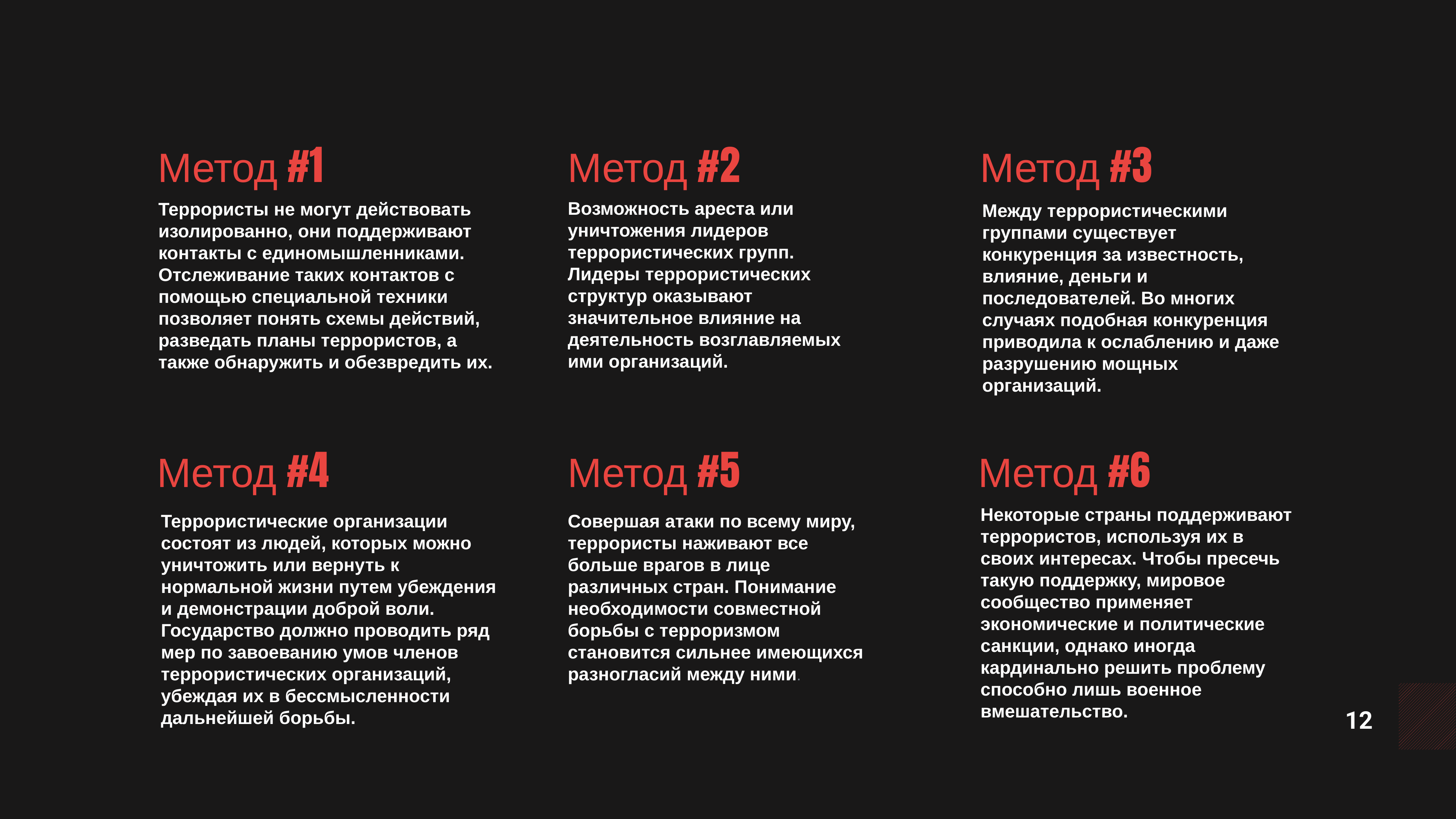

Метод #1

Метод #2

Метод #3

Возможность ареста или уничтожения лидеров террористических групп. Лидеры террористических структур оказывают значительное влияние на деятельность возглавляемых ими организаций.
Террористы не могут действовать изолированно, они поддерживают контакты с единомышленниками. Отслеживание таких контактов с помощью специальной техники позволяет понять схемы действий, разведать планы террористов, а также обнаружить и обезвредить их.
Между террористическими группами существует конкуренция за известность, влияние, деньги и последователей. Во многих случаях подобная конкуренция приводила к ослаблению и даже разрушению мощных организаций.
Метод #4

Метод #5

Метод #6

Некоторые страны поддерживают террористов, используя их в своих интересах. Чтобы пресечь такую поддержку, мировое сообщество применяет экономические и политические санкции, однако иногда кардинально решить проблему способно лишь военное вмешательство.
Совершая атаки по всему миру, террористы наживают все больше врагов в лице различных стран. Понимание необходимости совместной борьбы с терроризмом становится сильнее имеющихся разногласий между ними.
Террористические организации состоят из людей, которых можно уничтожить или вернуть к нормальной жизни путем убеждения и демонстрации доброй воли. Государство должно проводить ряд мер по завоеванию умов членов террористических организаций, убеждая их в бессмысленности дальнейшей борьбы.

12